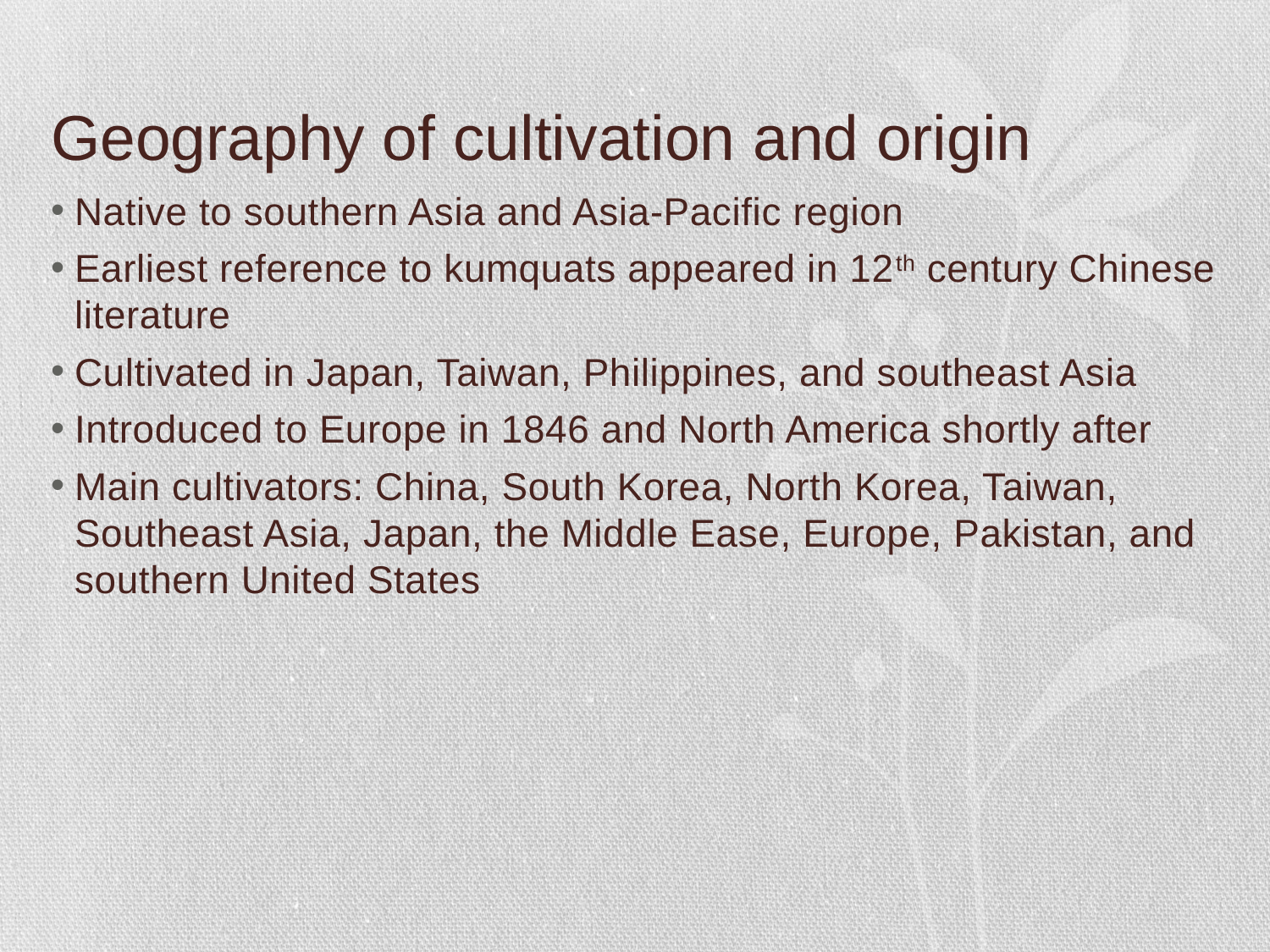

# Geography of cultivation and origin
Native to southern Asia and Asia-Pacific region
Earliest reference to kumquats appeared in 12th century Chinese literature
Cultivated in Japan, Taiwan, Philippines, and southeast Asia
Introduced to Europe in 1846 and North America shortly after
Main cultivators: China, South Korea, North Korea, Taiwan, Southeast Asia, Japan, the Middle Ease, Europe, Pakistan, and southern United States